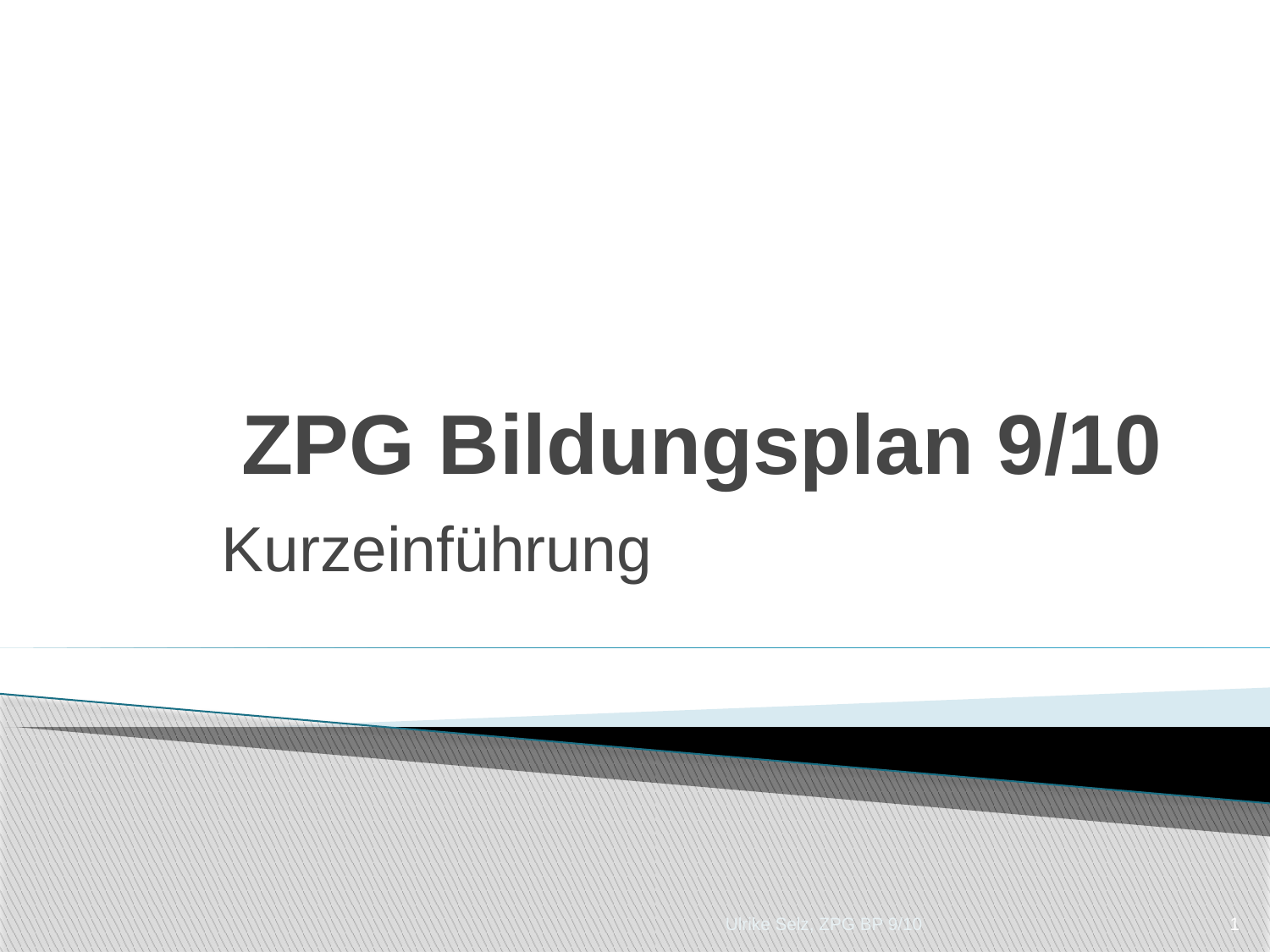

# ZPG Bildungsplan 9/10
Kurzeinführung
Ulrike Selz, ZPG BP 9/10
1